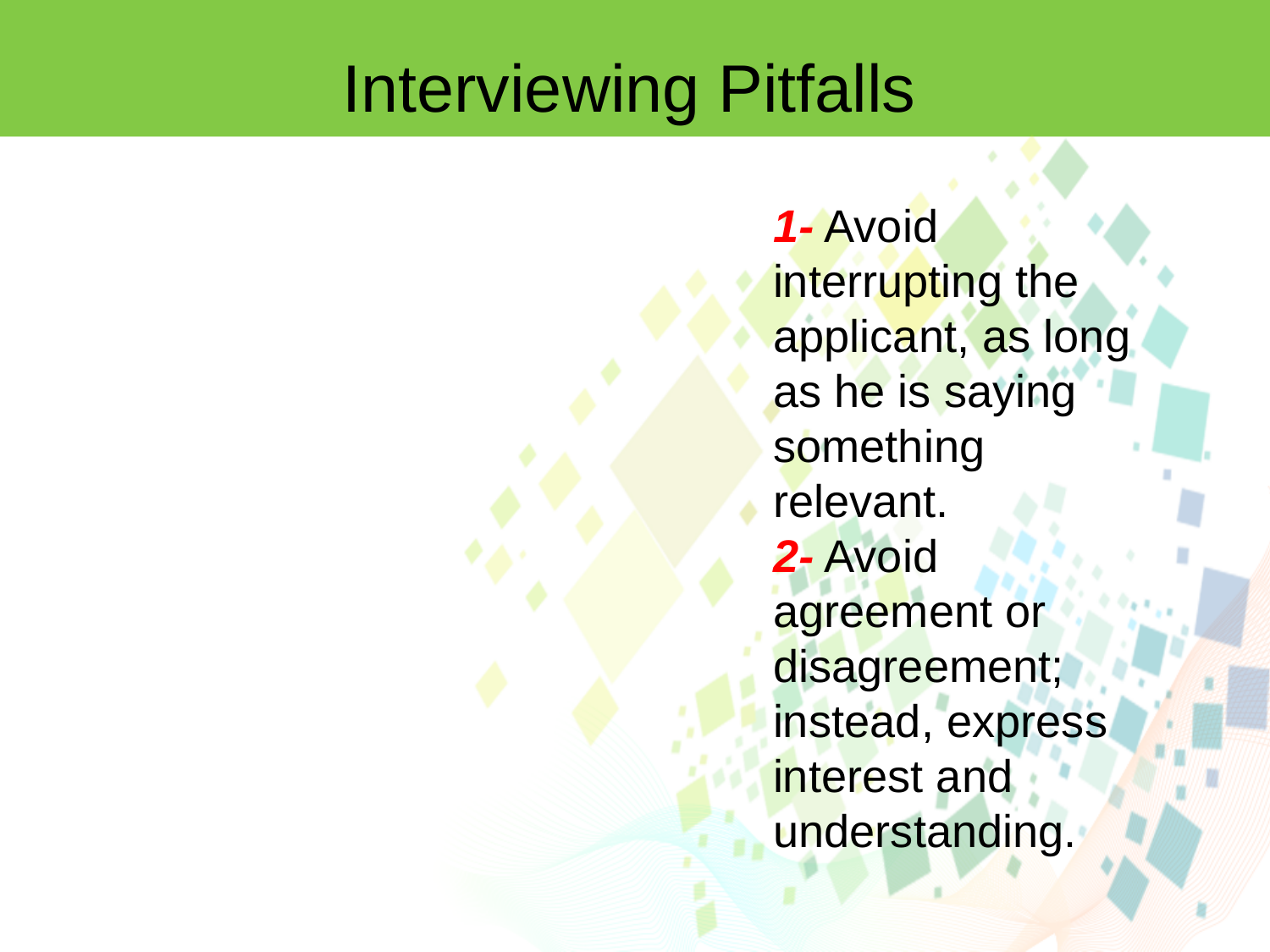

Interviewing Pitfalls
1- Avoid interrupting the applicant, as long as he is saying something relevant.
2- Avoid agreement or disagreement; instead, express interest and understanding.